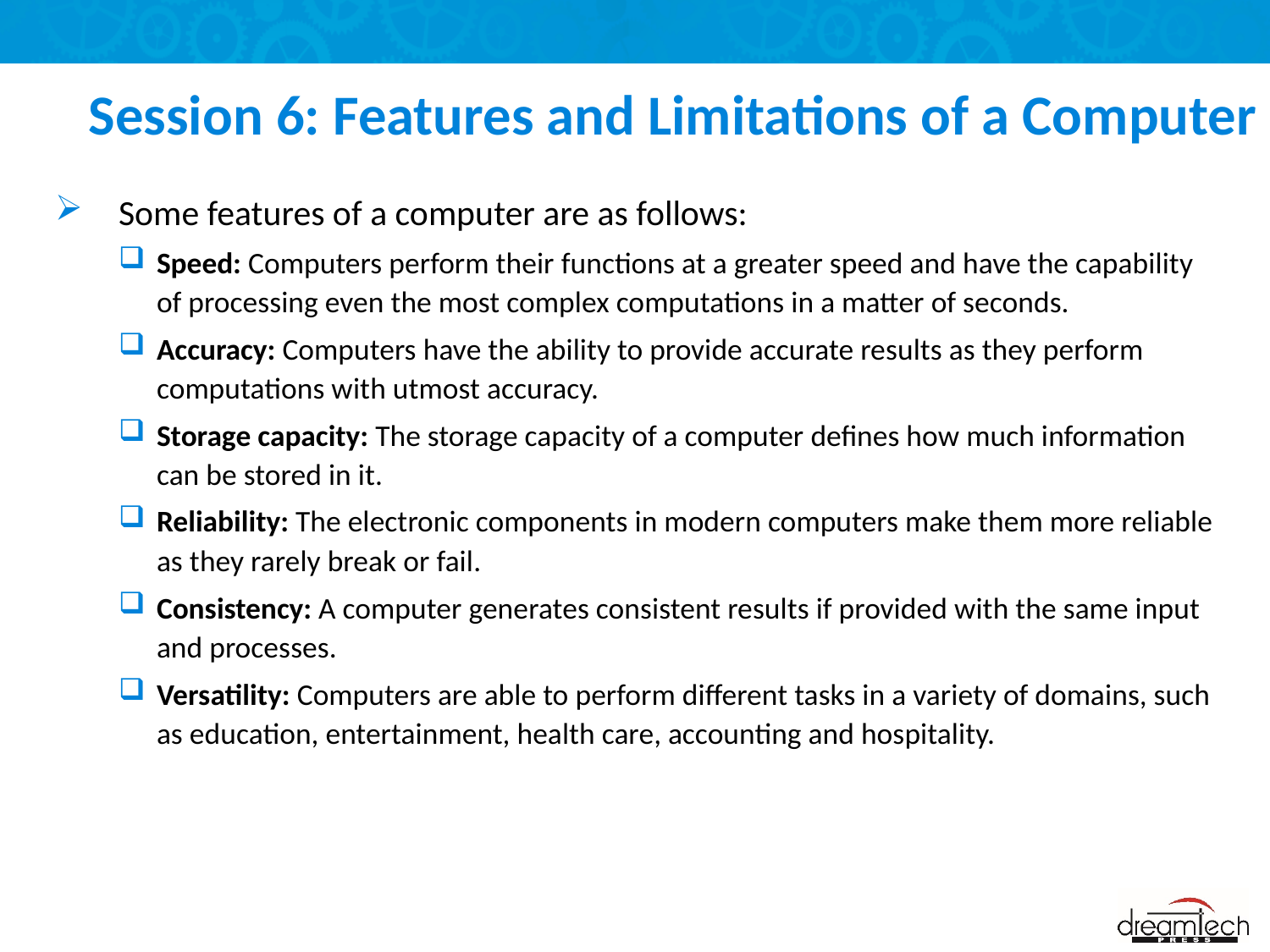

# Session 6: Features and Limitations of a Computer
Some features of a computer are as follows:
Speed: Computers perform their functions at a greater speed and have the capability of processing even the most complex computations in a matter of seconds.
Accuracy: Computers have the ability to provide accurate results as they perform computations with utmost accuracy.
Storage capacity: The storage capacity of a computer defines how much information can be stored in it.
Reliability: The electronic components in modern computers make them more reliable as they rarely break or fail.
Consistency: A computer generates consistent results if provided with the same input and processes.
Versatility: Computers are able to perform different tasks in a variety of domains, such as education, entertainment, health care, accounting and hospitality.